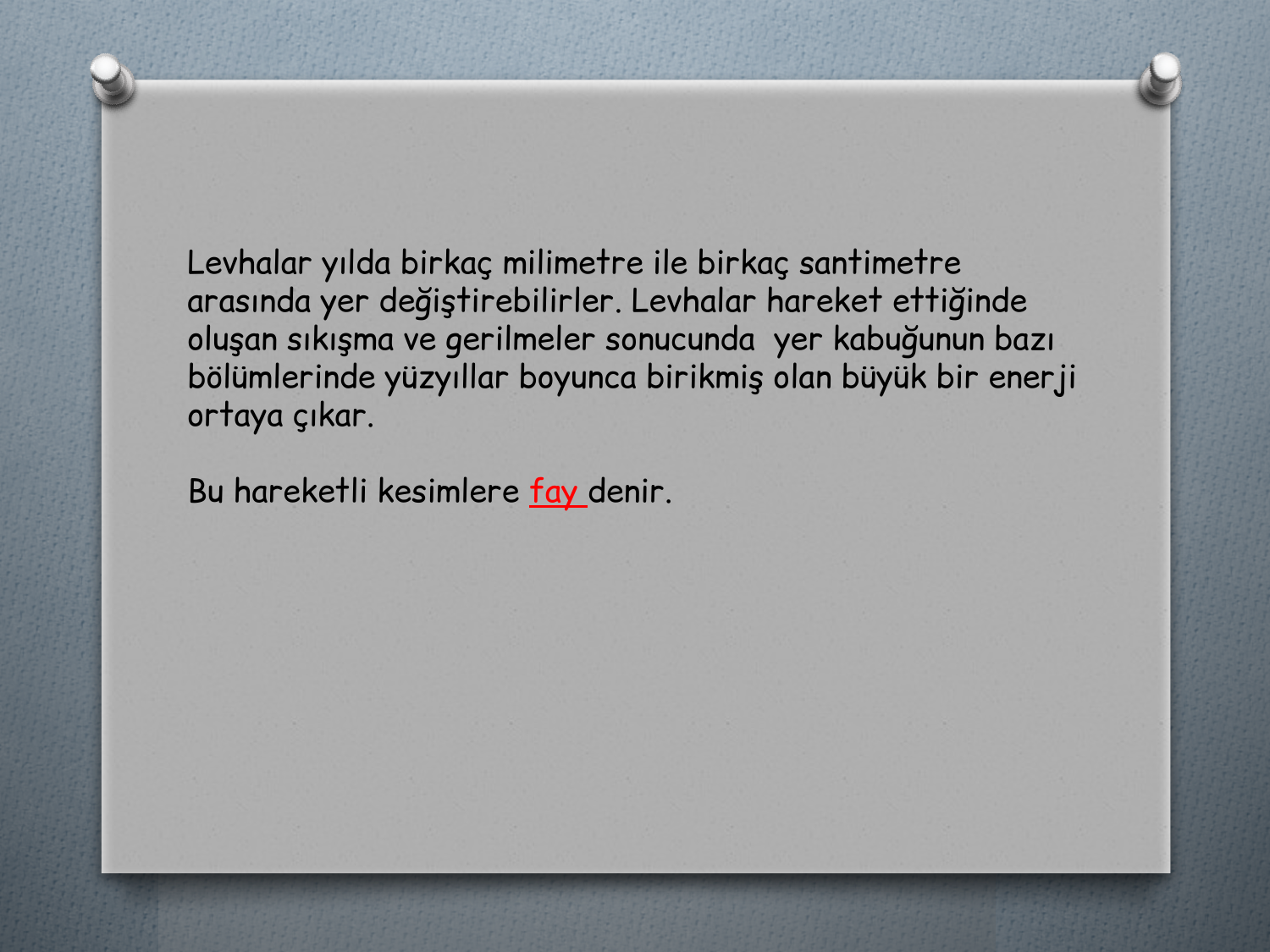

Levhalar yılda birkaç milimetre ile birkaç santimetre arasında yer değiştirebilirler. Levhalar hareket ettiğinde oluşan sıkışma ve gerilmeler sonucunda  yer kabuğunun bazı bölümlerinde yüzyıllar boyunca birikmiş olan büyük bir enerji ortaya çıkar.

Bu hareketli kesimlere fay denir.